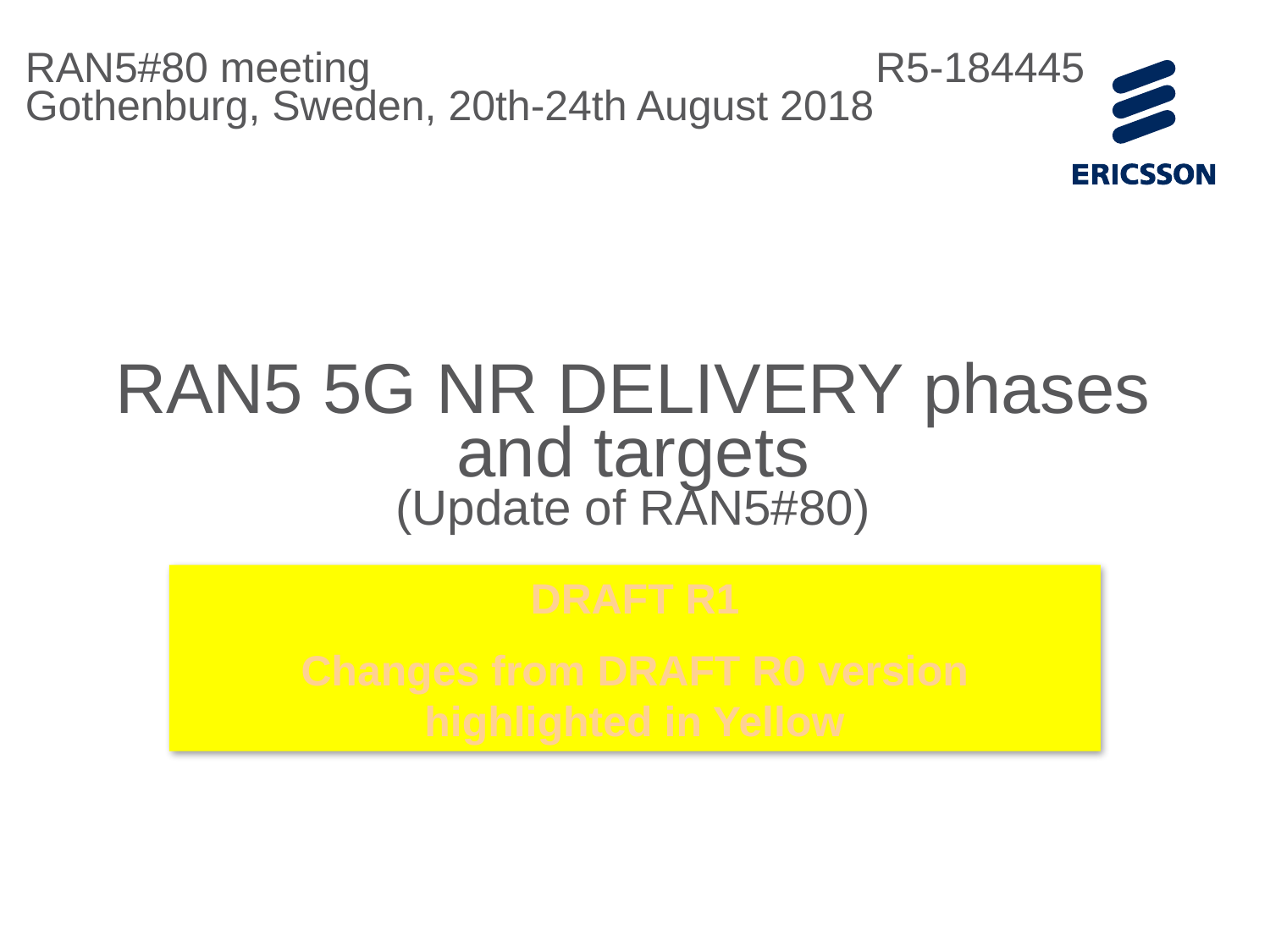

RAN5#80 meeting 		                             R5-184445
Gothenburg, Sweden, 20th-24th August 2018

# RAN5 5G NR DELIVERY phases and targets (Update of RAN5#80)
DRAFT R1
Changes from DRAFT R0 version highlighted in Yellow